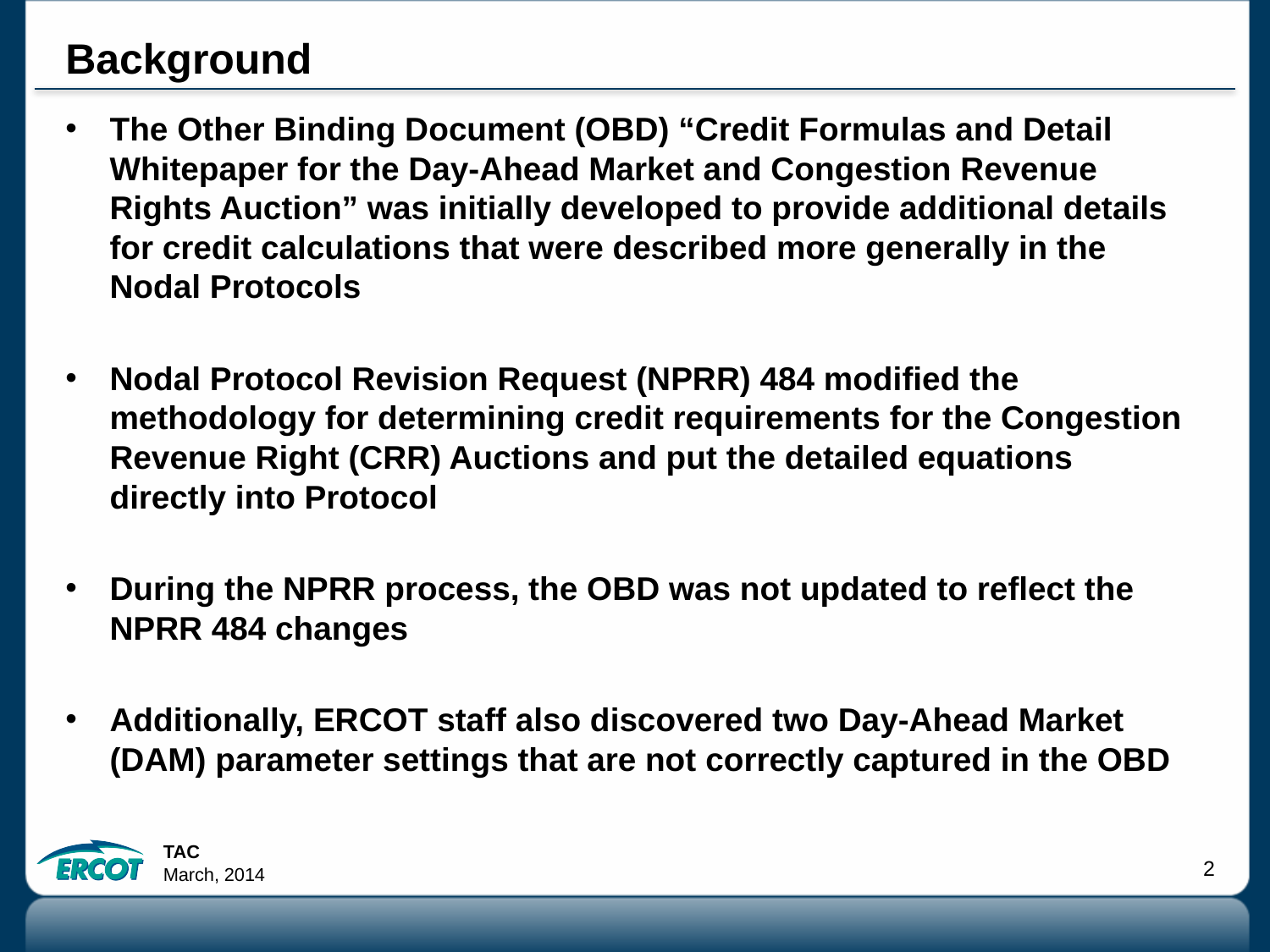

# Background
The Other Binding Document (OBD) “Credit Formulas and Detail Whitepaper for the Day-Ahead Market and Congestion Revenue Rights Auction” was initially developed to provide additional details for credit calculations that were described more generally in the Nodal Protocols

Nodal Protocol Revision Request (NPRR) 484 modified the methodology for determining credit requirements for the Congestion Revenue Right (CRR) Auctions and put the detailed equations directly into Protocol

During the NPRR process, the OBD was not updated to reflect the NPRR 484 changes

Additionally, ERCOT staff also discovered two Day-Ahead Market (DAM) parameter settings that are not correctly captured in the OBD